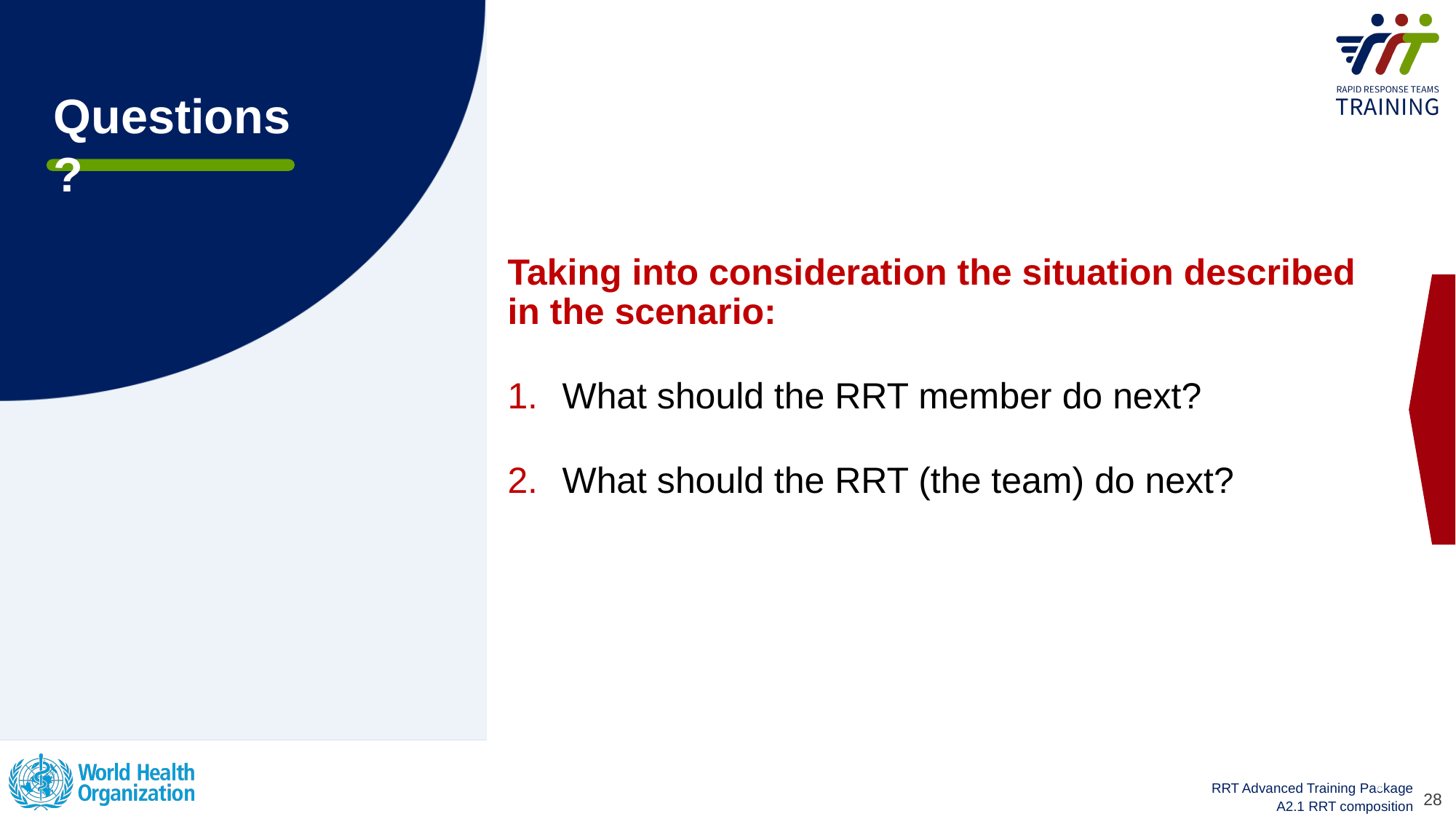

Taking into consideration the situation described in the scenario:

What should the RRT member do next?

What should the RRT (the team) do next?
28